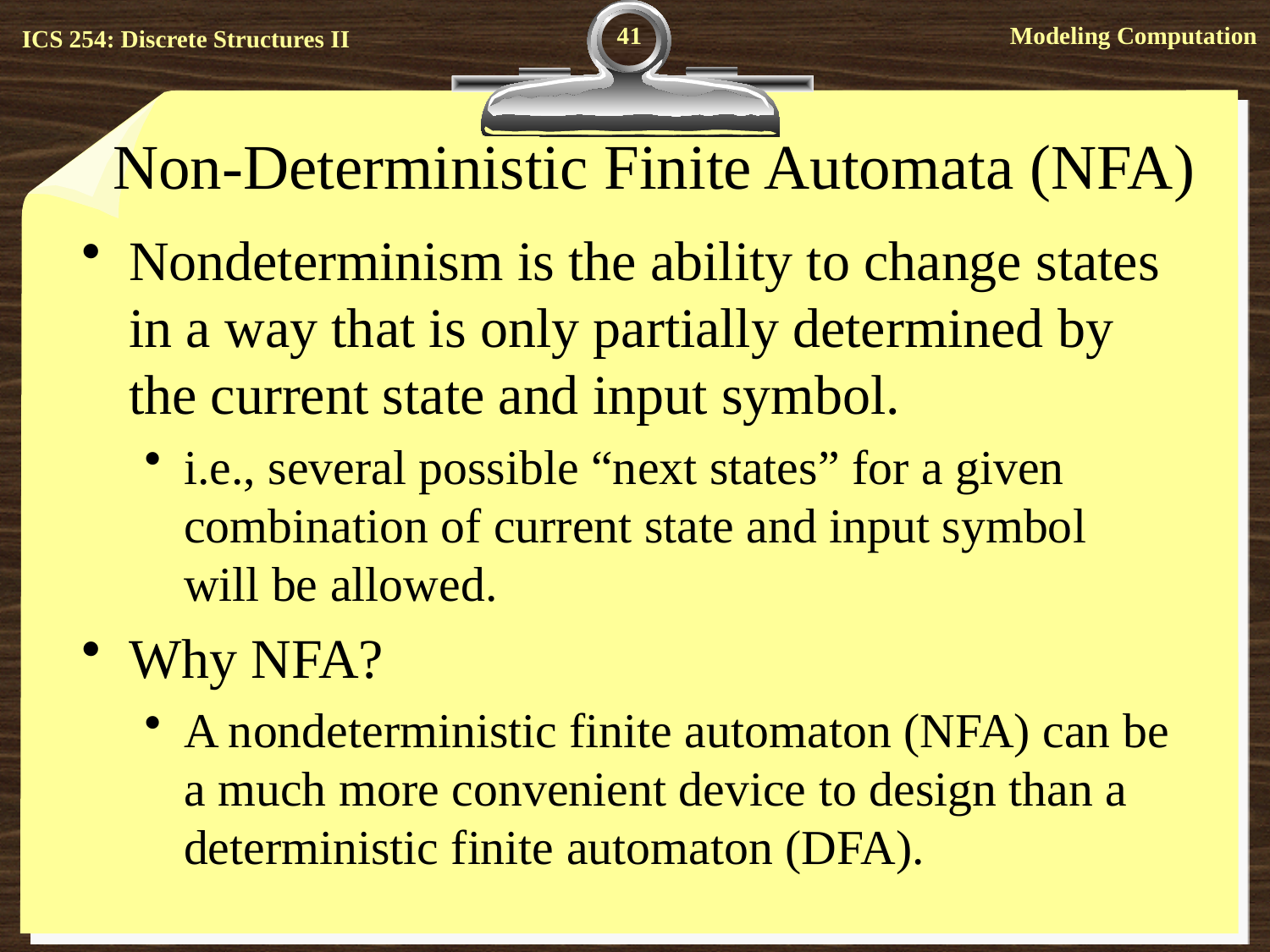

41
# Non-Deterministic Finite Automata (NFA)
Nondeterminism is the ability to change states in a way that is only partially determined by the current state and input symbol.
i.e., several possible “next states” for a given combination of current state and input symbol will be allowed.
Why NFA?
A nondeterministic finite automaton (NFA) can be a much more convenient device to design than a deterministic finite automaton (DFA).